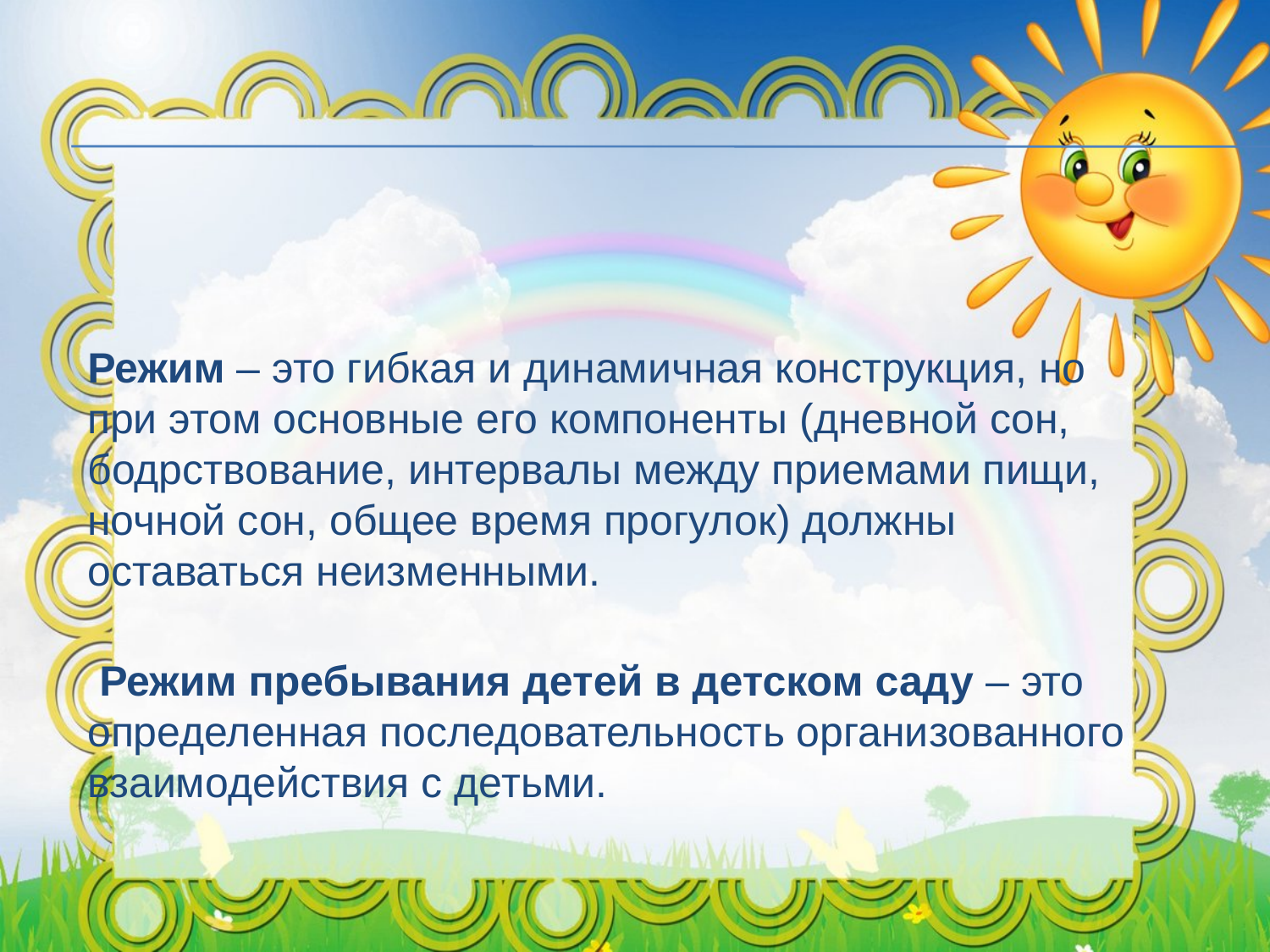

#

Режим – это гибкая и динамичная конструкция, но при этом основные его компоненты (дневной сон, бодрствование, интервалы между приемами пищи, ночной сон, общее время прогулок) должны оставаться неизменными.
 Режим пребывания детей в детском саду – это определенная последовательность организованного взаимодействия с детьми.